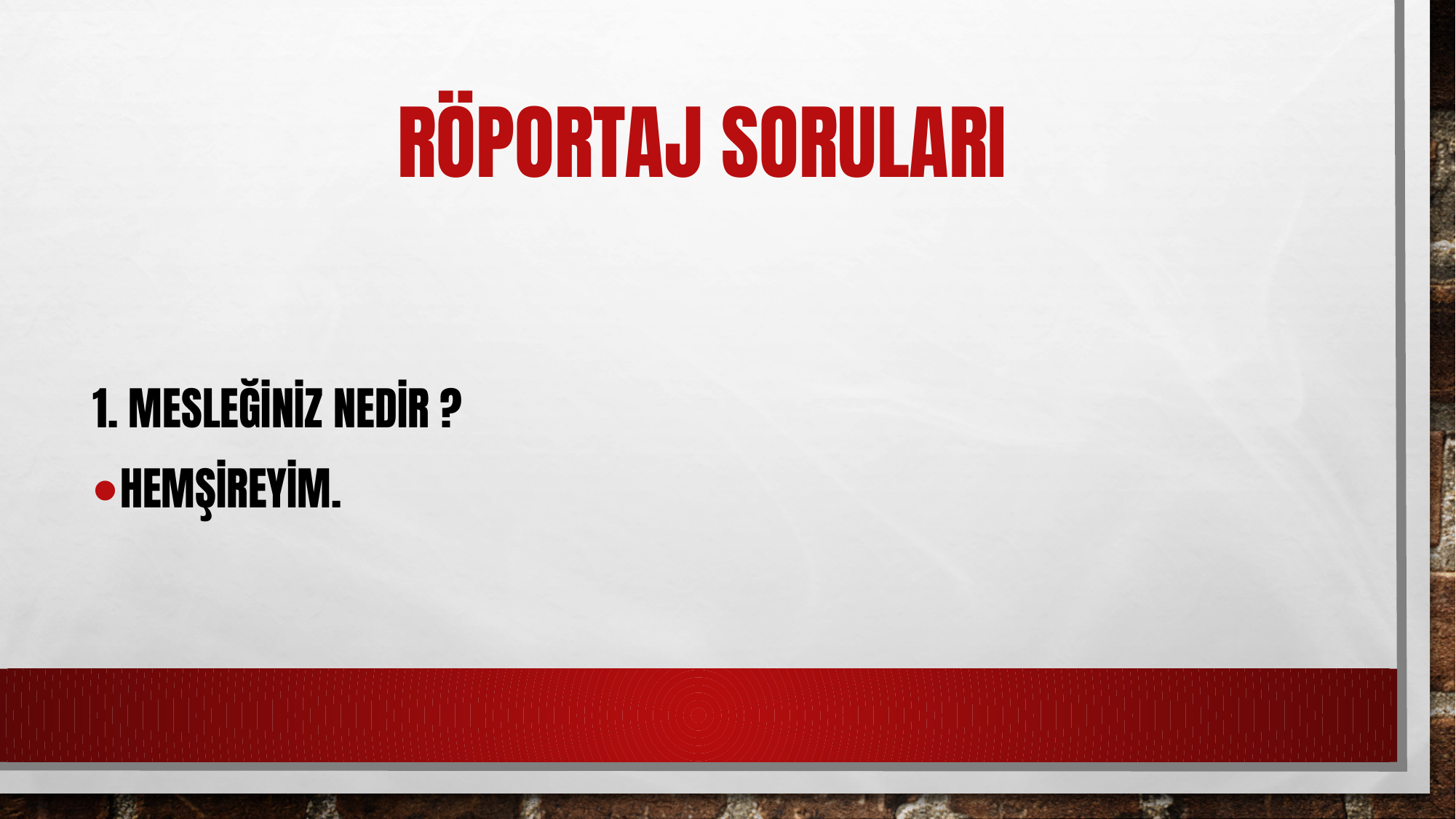

# RÖPORTAJ SORULARI
1. MESLEĞİNİZ NEDİR ?
HEMŞİREYİM.